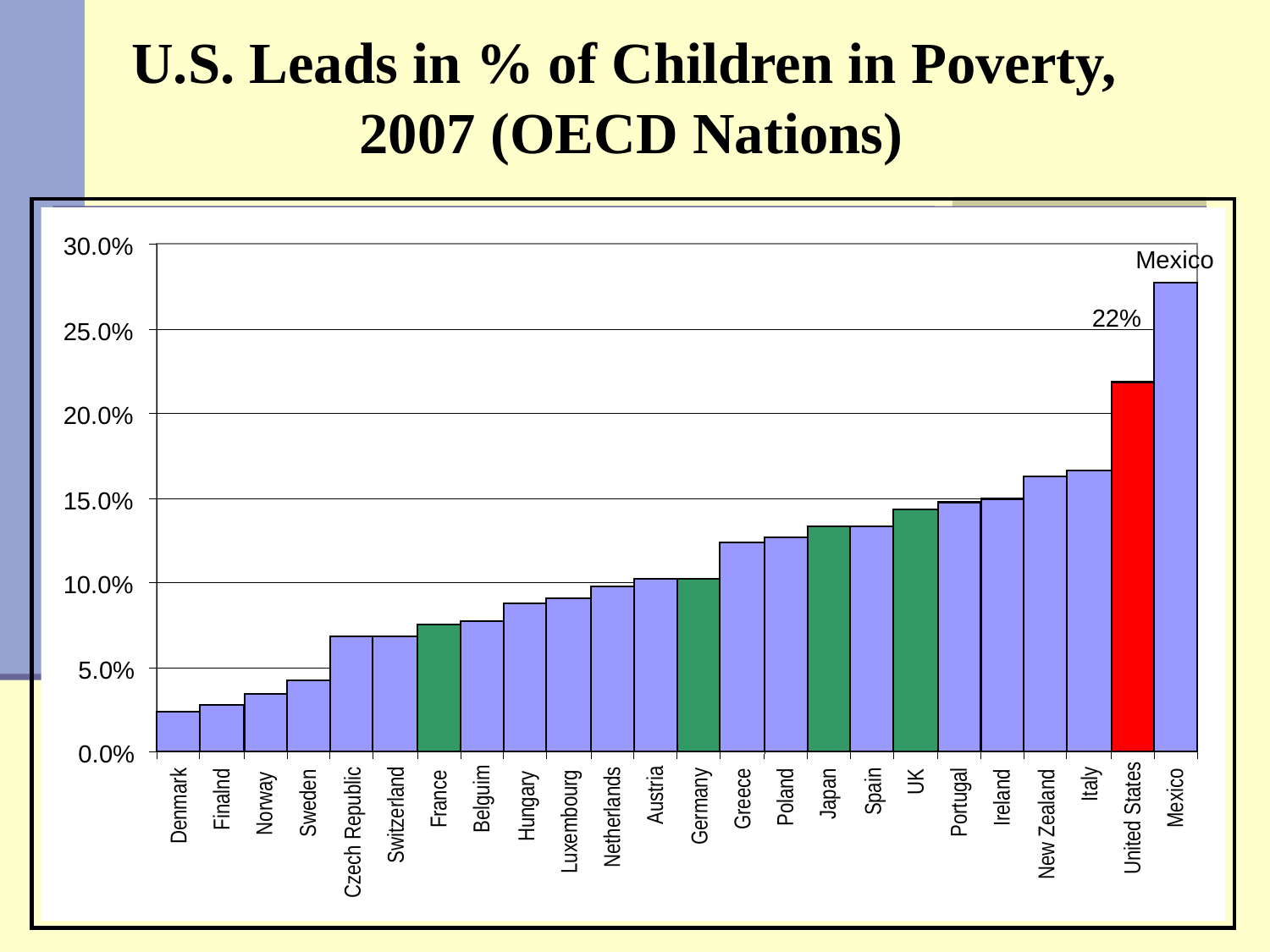

U.S. Leads in % of Children in Poverty,
 2007 (OECD Nations)

30.0%

Mexico

25.0%

20.0%

15.0%

10.0%

5.0%

0.0%

UK
Italy
Spain
Japan
Austria
Poland
Ireland
Mexico
Greece
Belguim
France
Finalnd
Portugal
Sweden
Norway
Denmark
Hungary
Germany
Switzerland
Netherlands
United States
Luxembourg
New Zealand
Czech Republic
22%